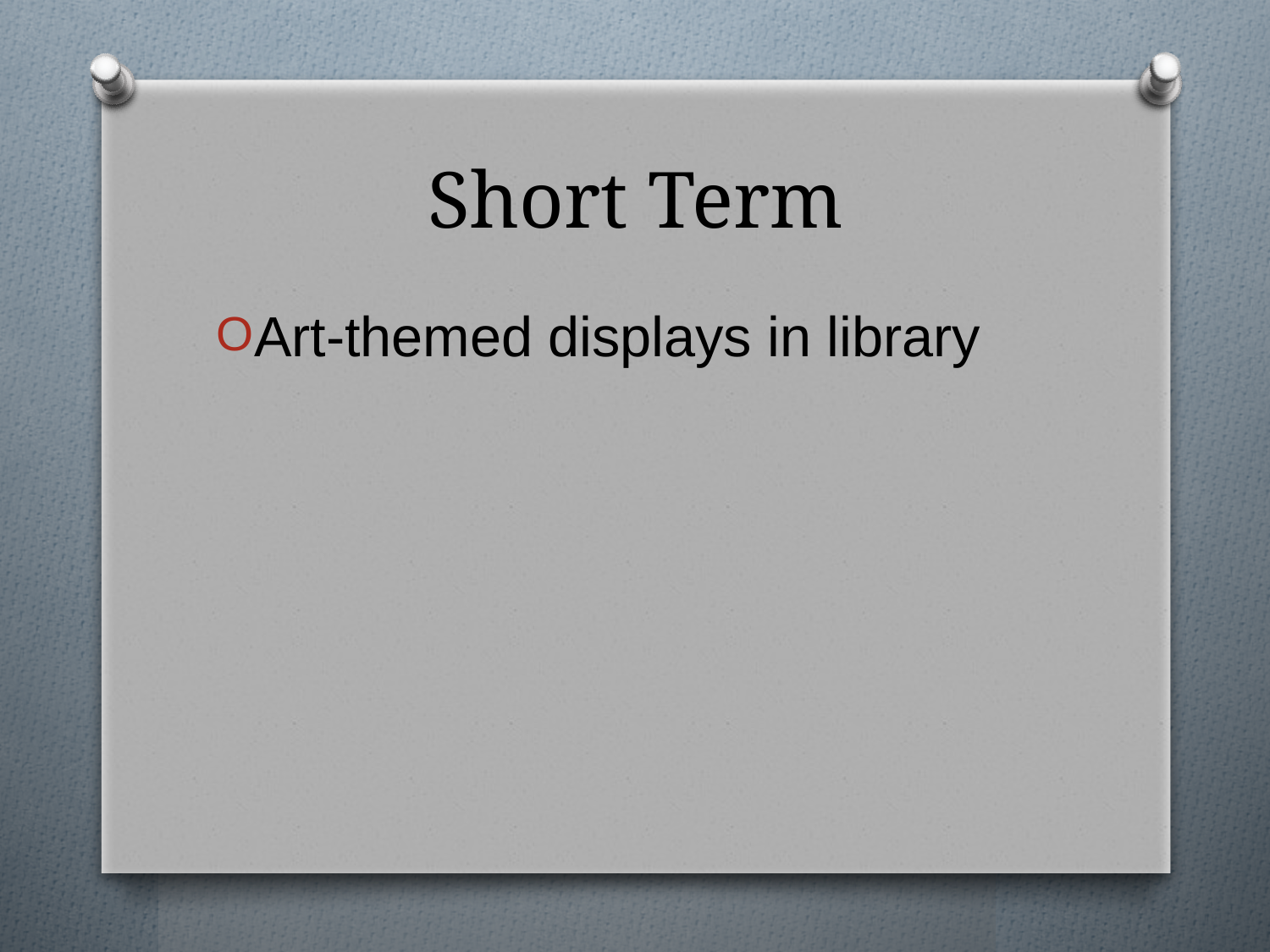

# Short Term
Art-themed displays in library